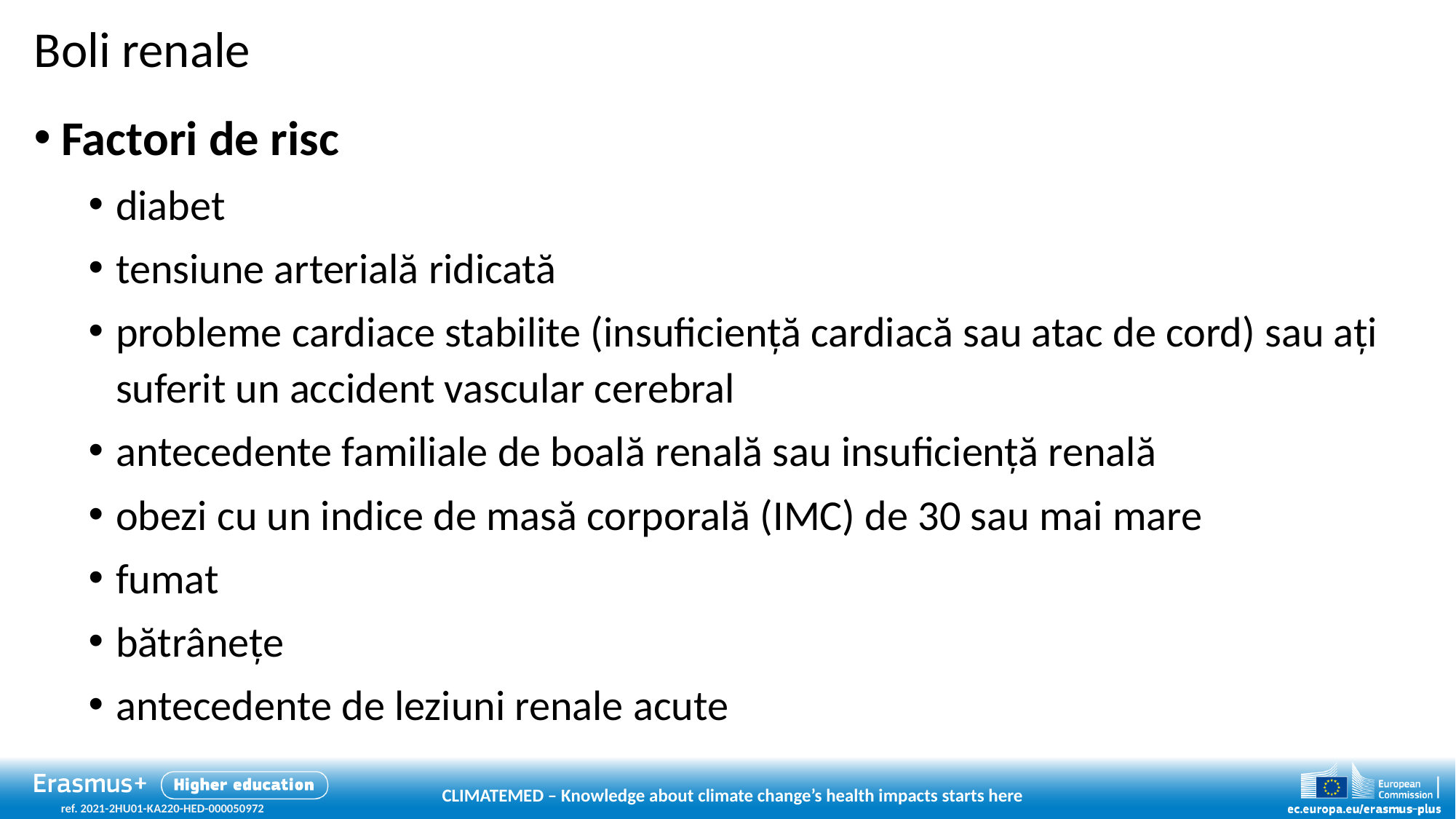

# Boli renale
Factori de risc
diabet
tensiune arterială ridicată
probleme cardiace stabilite (insuficiență cardiacă sau atac de cord) sau ați suferit un accident vascular cerebral
antecedente familiale de boală renală sau insuficiență renală
obezi cu un indice de masă corporală (IMC) de 30 sau mai mare
fumat
bătrânețe
antecedente de leziuni renale acute